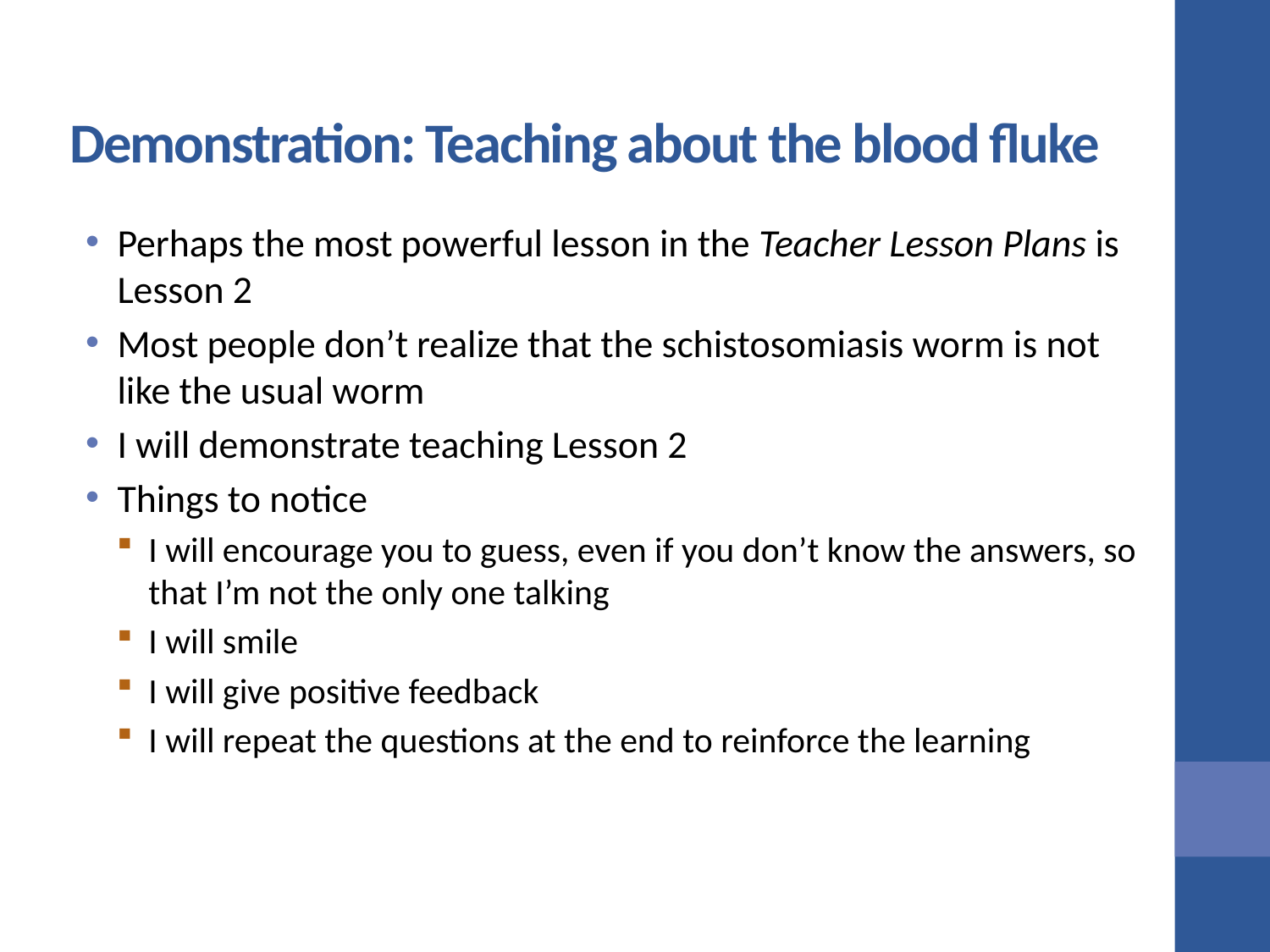

# Demonstration: Teaching about the blood fluke
Perhaps the most powerful lesson in the Teacher Lesson Plans is Lesson 2
Most people don’t realize that the schistosomiasis worm is not like the usual worm
I will demonstrate teaching Lesson 2
Things to notice
I will encourage you to guess, even if you don’t know the answers, so that I’m not the only one talking
I will smile
I will give positive feedback
I will repeat the questions at the end to reinforce the learning